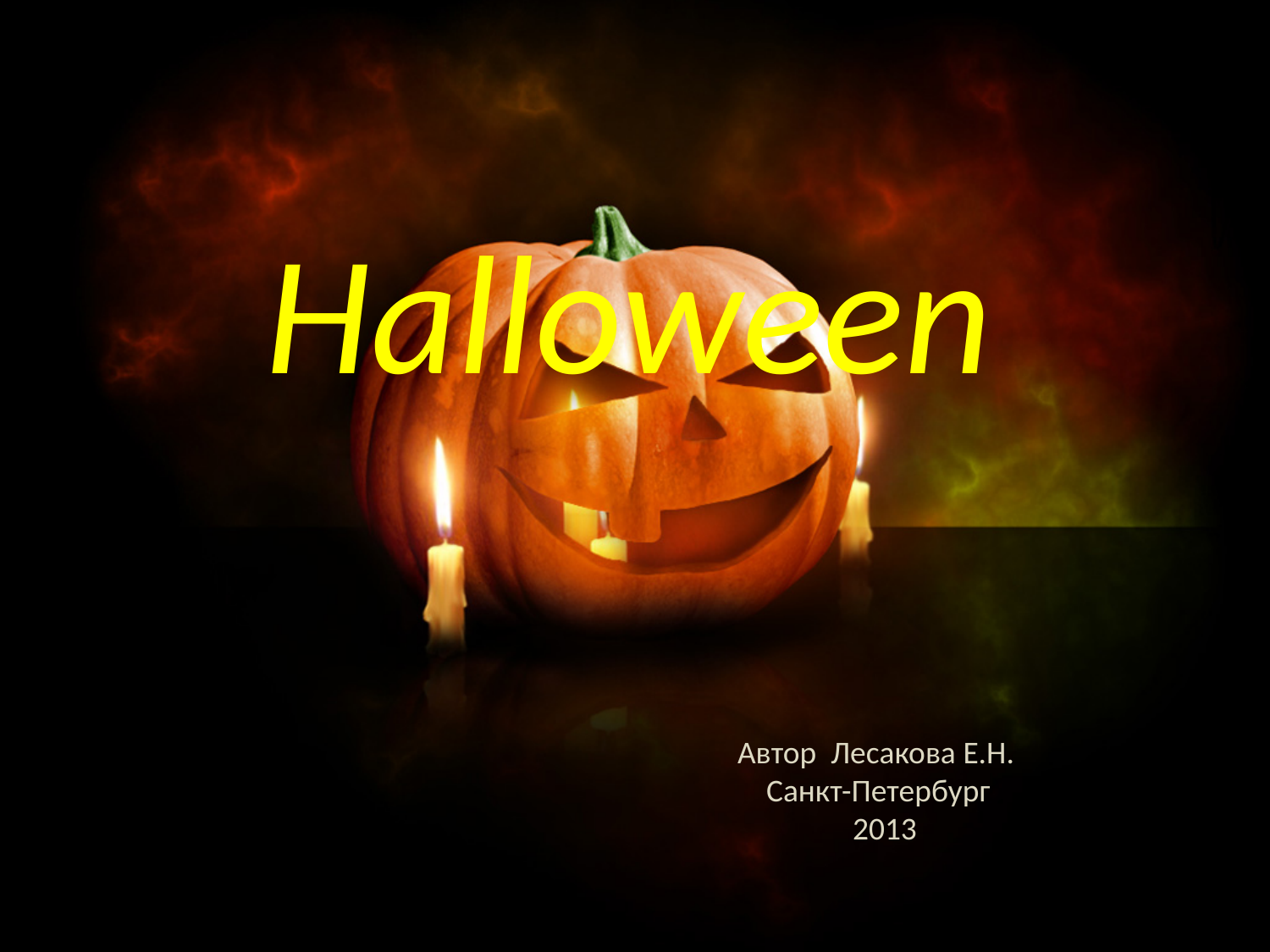

# Halloween

Автор  Лесакова Е.Н.
    Санкт-Петербург
                2013